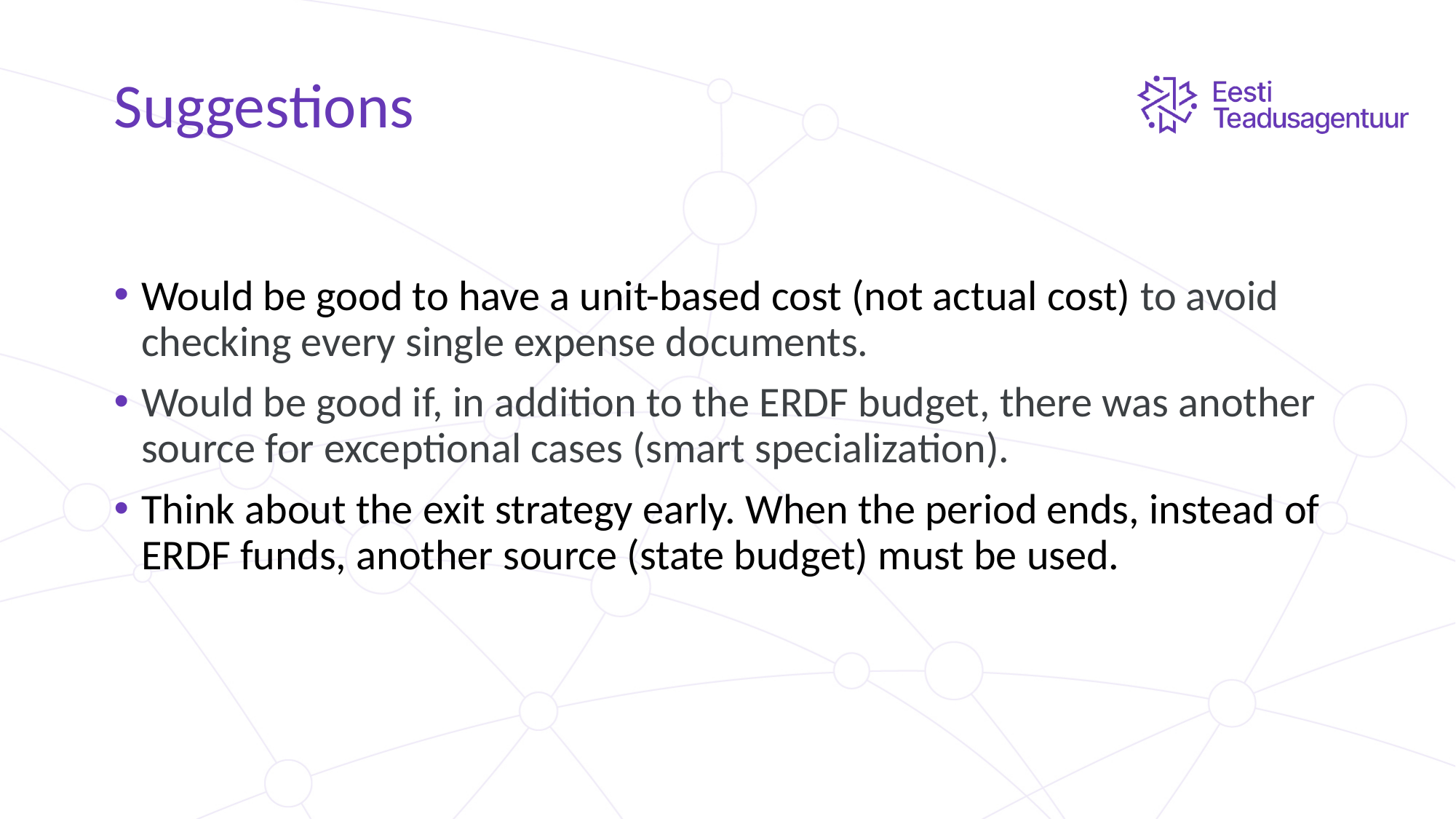

# Suggestions

Would be good to have a unit-based cost (not actual cost) to avoid checking every single expense documents.
Would be good if, in addition to the ERDF budget, there was another source for exceptional cases (smart specialization).
Think about the exit strategy early. When the period ends, instead of ERDF funds, another source (state budget) must be used.